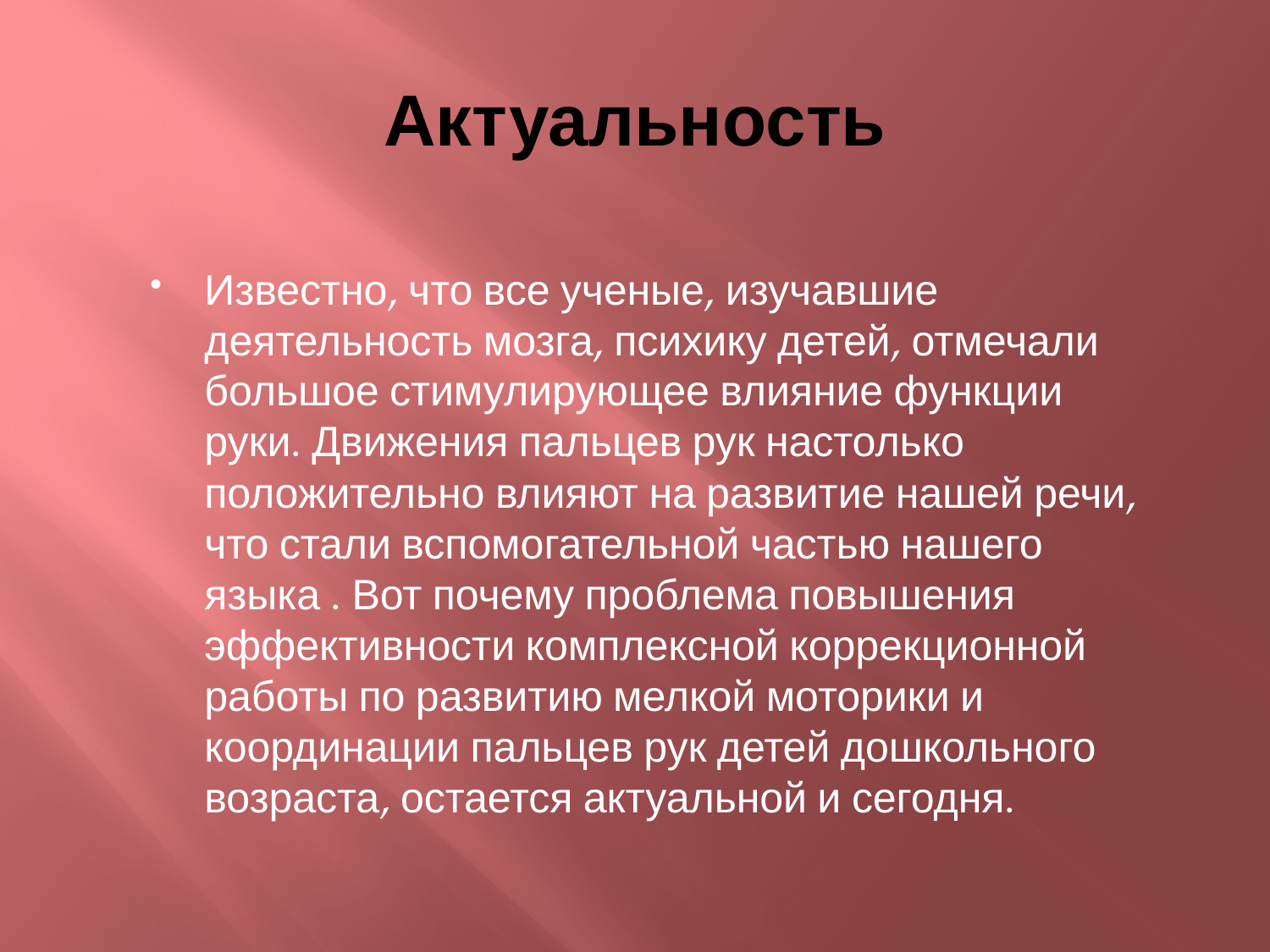

# Актуальность
Известно, что все ученые, изучавшие деятельность мозга, психику детей, отмечали большое стимулирующее влияние функции руки. Движения пальцев рук настолько положительно влияют на развитие нашей речи, что стали вспомогательной частью нашего языка . Вот почему проблема повышения эффективности комплексной коррекционной работы по развитию мелкой моторики и координации пальцев рук детей дошкольного возраста, остается актуальной и сегодня.